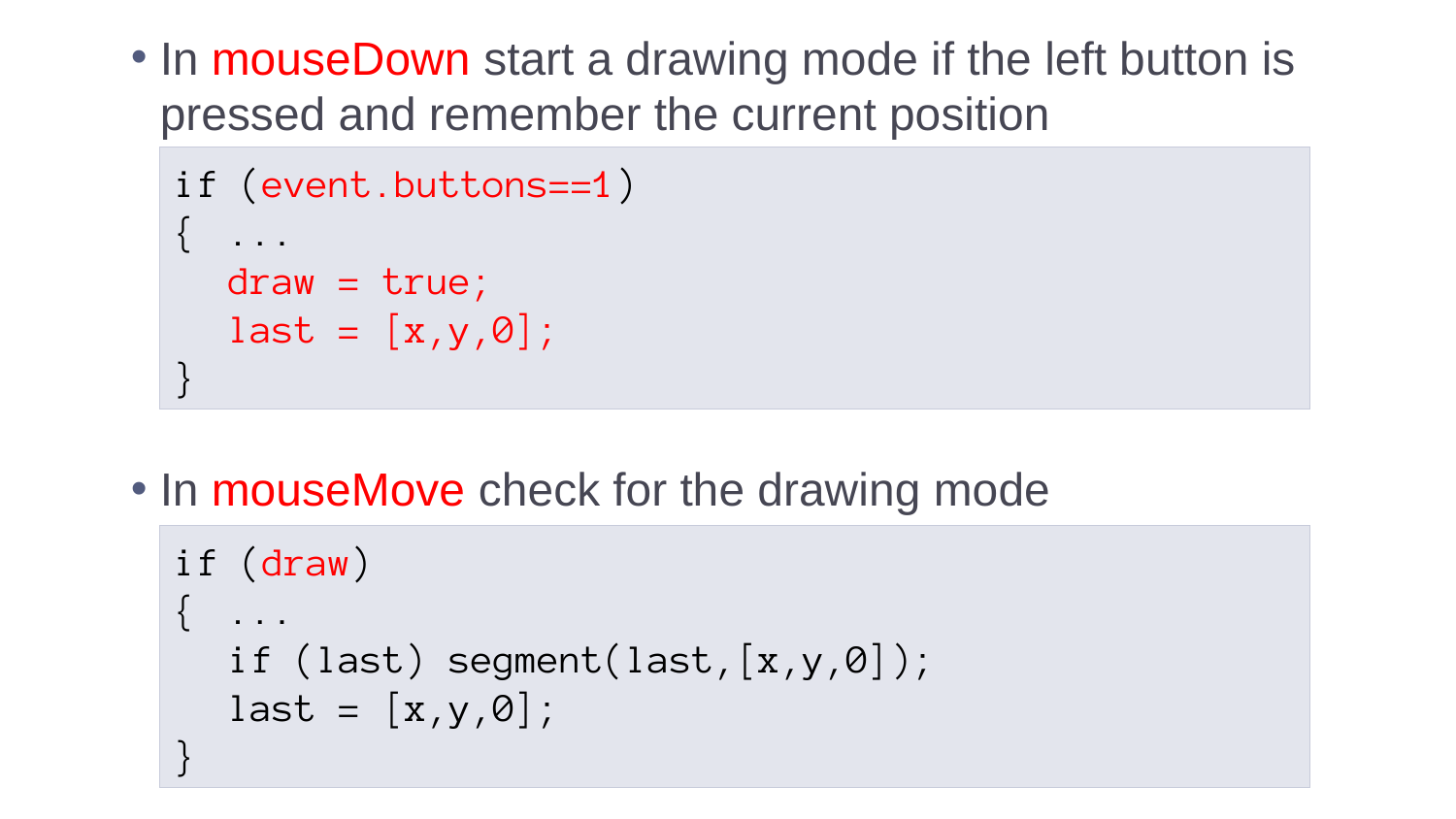

In mouseDown start a drawing mode if the left button is pressed and remember the current position

In mouseMove check for the drawing mode
if (event.buttons==1)
{	...
	draw = true;
	last = [x,y,0];
}
if (draw)
{	...
	if (last) segment(last,[x,y,0]);
	last = [x,y,0];
}